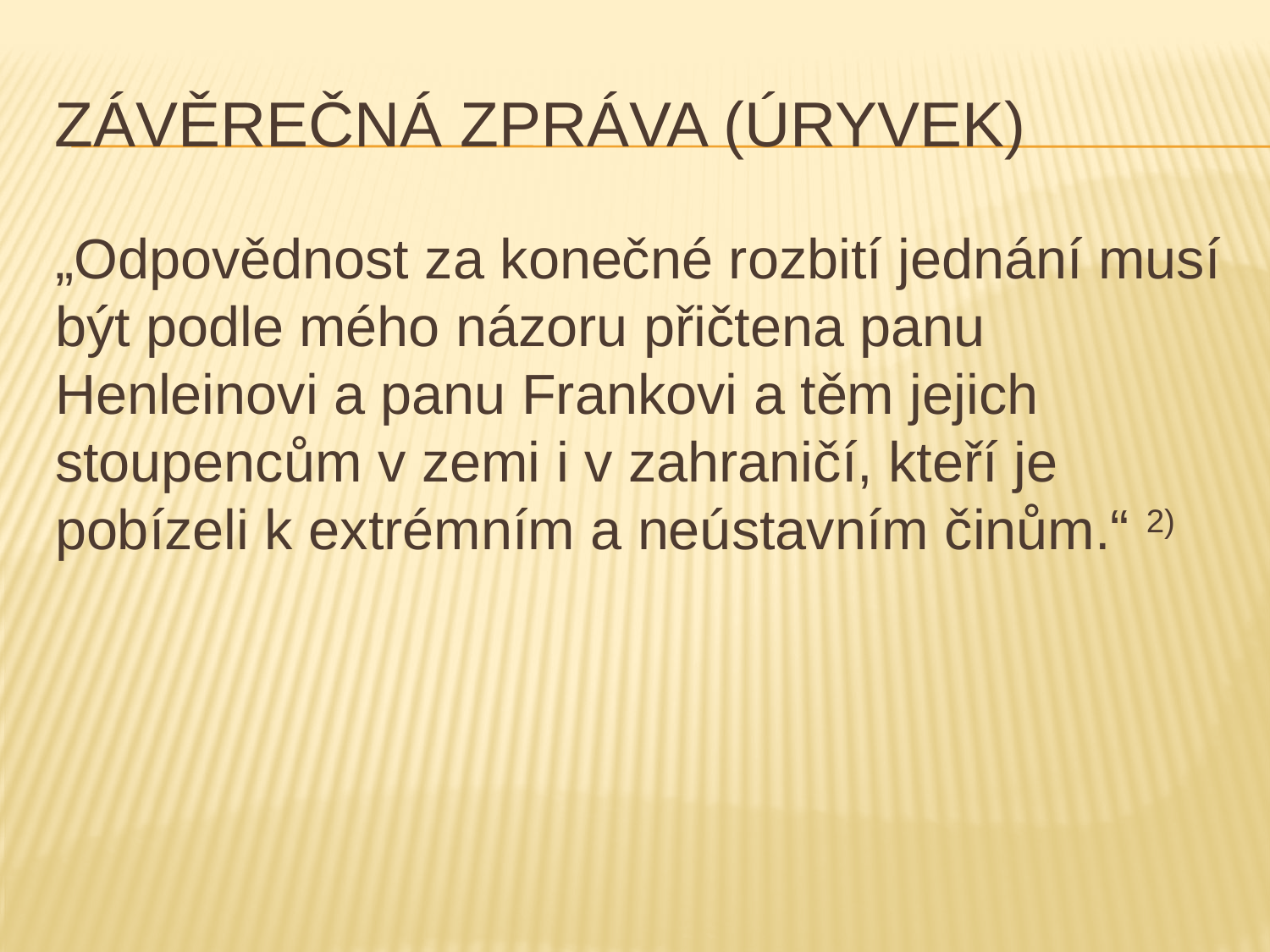

# závěrečná zpráva (úryvek)
„Odpovědnost za konečné rozbití jednání musí být podle mého názoru přičtena panu Henleinovi a panu Frankovi a těm jejich stoupencům v zemi i v zahraničí, kteří je pobízeli k extrémním a neústavním činům.“ 2)